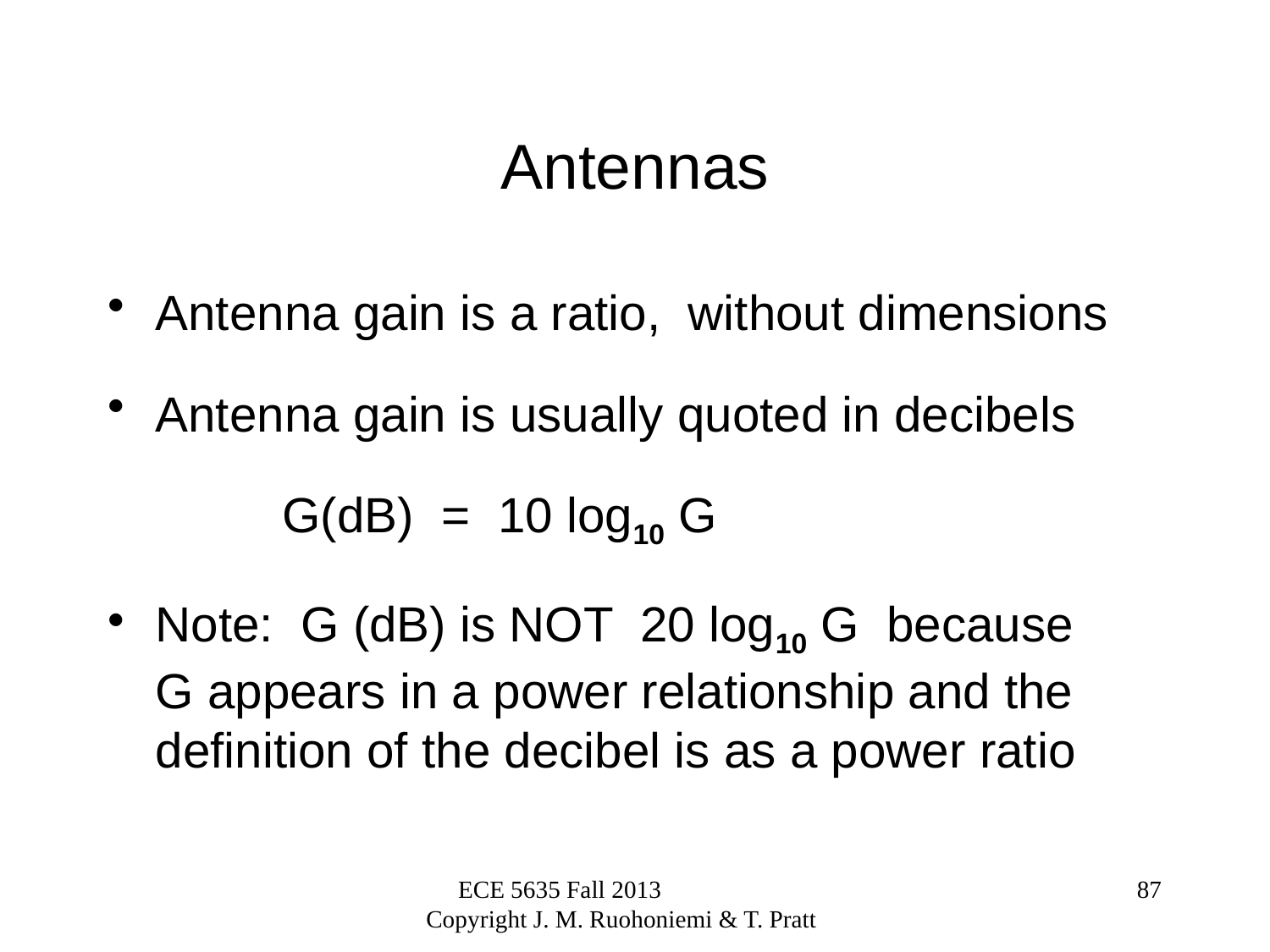

# Antennas
Antenna gain is a ratio,  without dimensions
Antenna gain is usually quoted in decibels
		G(dB)  =  10 log10 G
Note:  G (dB) is NOT  20 log10 G  because    G appears in a power relationship and the definition of the decibel is as a power ratio
ECE 5635 Fall 2013                      Copyright J. M. Ruohoniemi & T. Pratt
87